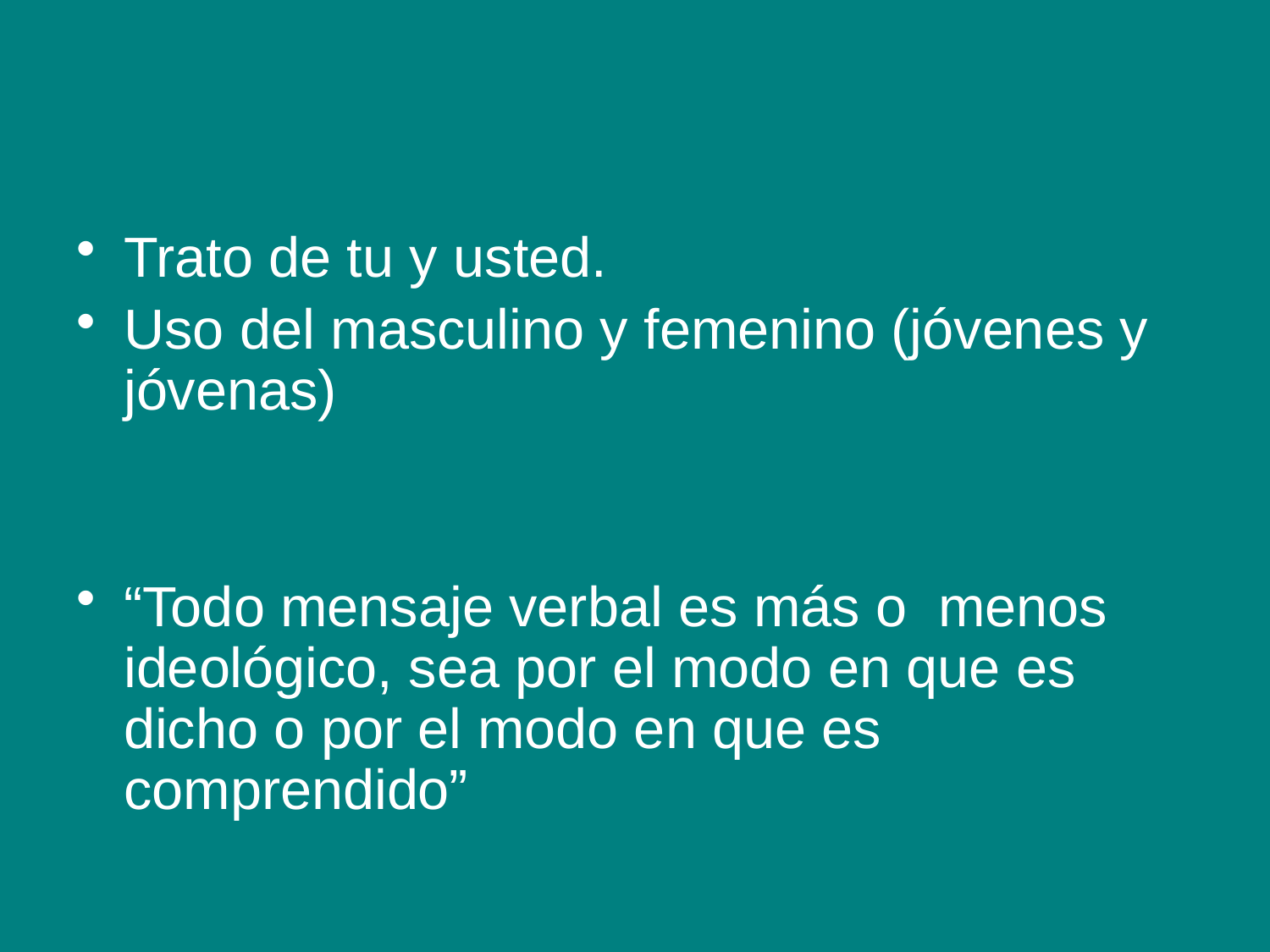

#
Trato de tu y usted.
Uso del masculino y femenino (jóvenes y jóvenas)

“Todo mensaje verbal es más o  menos ideológico, sea por el modo en que es dicho o por el modo en que es comprendido”